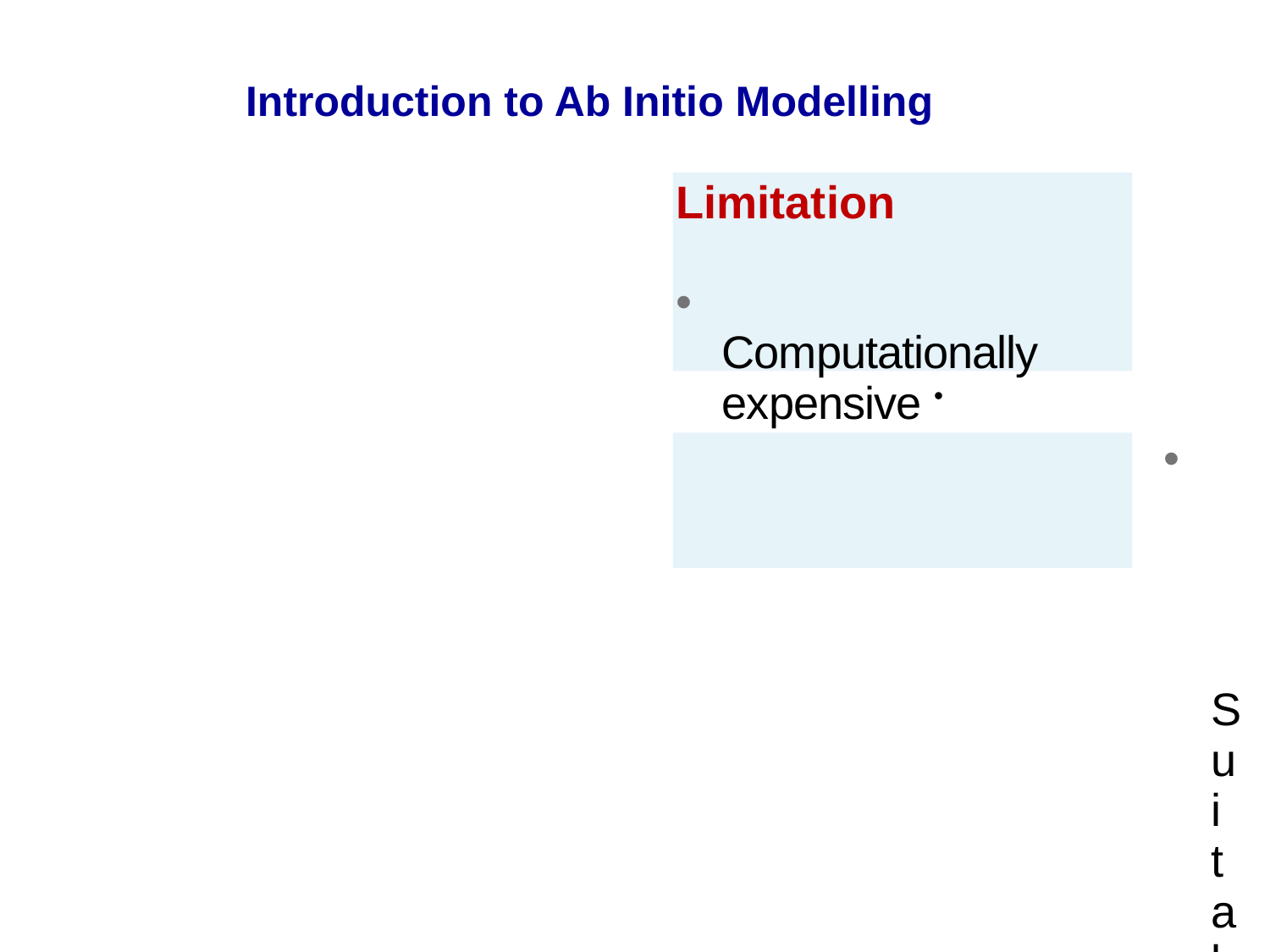

Introduction to Ab Initio Modelling
Limitation
•    Computationally expensive •
•    Suitable for proteins with less than 100 residues